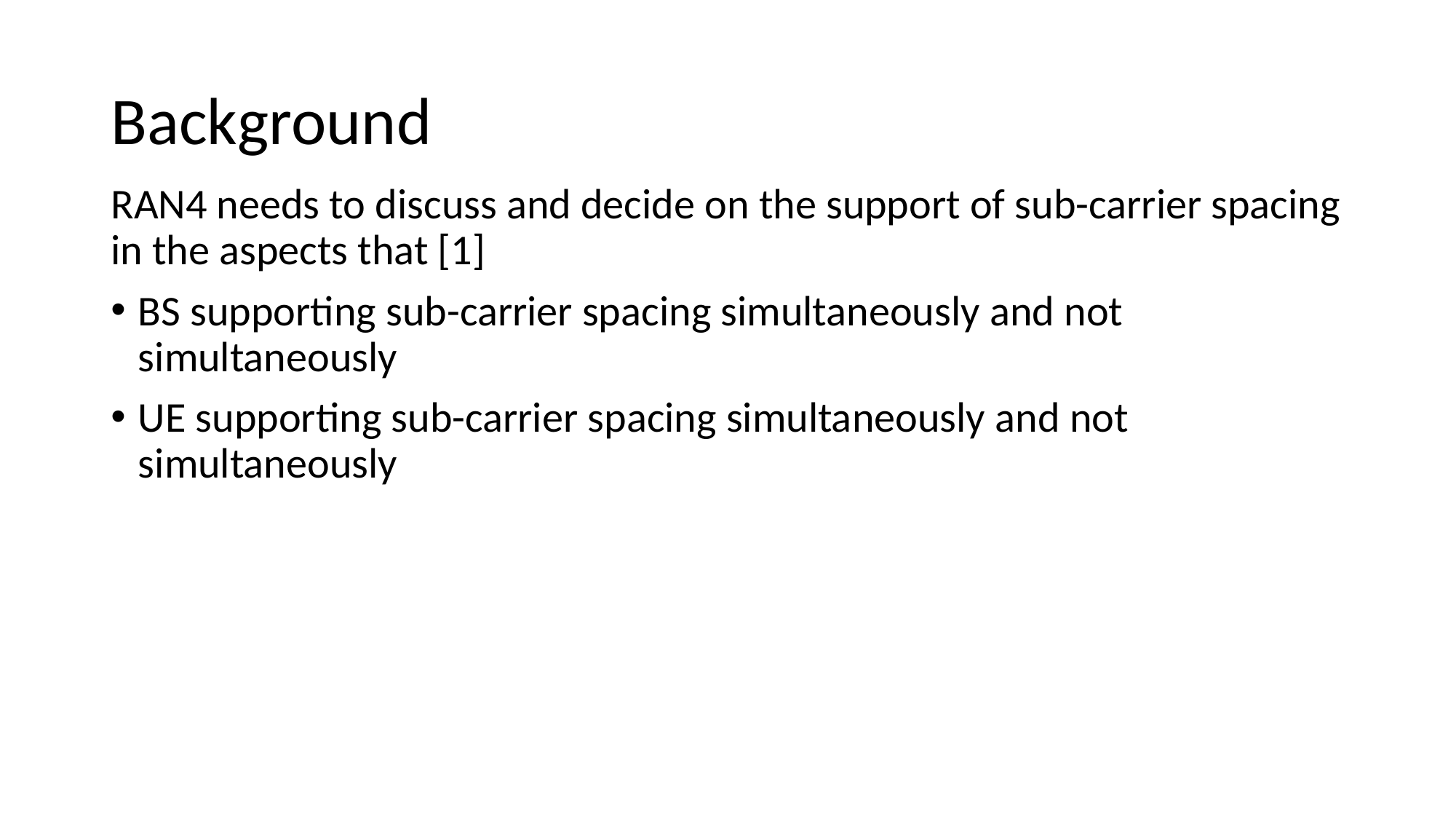

# Background
RAN4 needs to discuss and decide on the support of sub-carrier spacing in the aspects that [1]
BS supporting sub-carrier spacing simultaneously and not simultaneously
UE supporting sub-carrier spacing simultaneously and not simultaneously